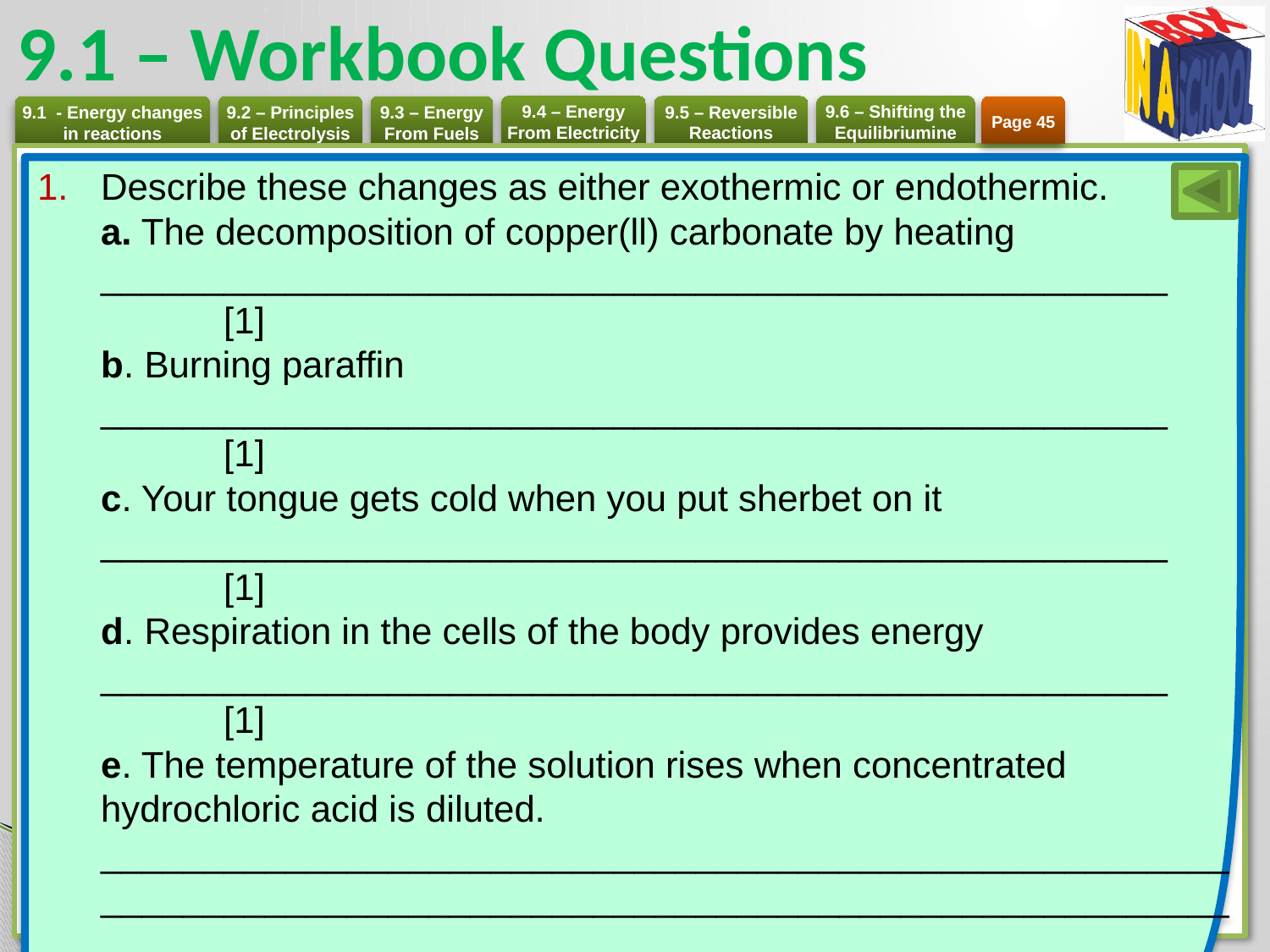

# 9.1 – Workbook Questions
Page 45
Describe these changes as either exothermic or endothermic.
a. The decomposition of copper(ll) carbonate by heating ____________________________________________________	 [1]
b. Burning paraffin ____________________________________________________	 [1]
c. Your tongue gets cold when you put sherbet on it ____________________________________________________	 [1]
d. Respiration in the cells of the body provides energy ____________________________________________________	 [1]
e. The temperature of the solution rises when concentrated hydrochloric acid is diluted.
_______________________________________________________________________________________________________________________________________________________________________________________________________________________[1]